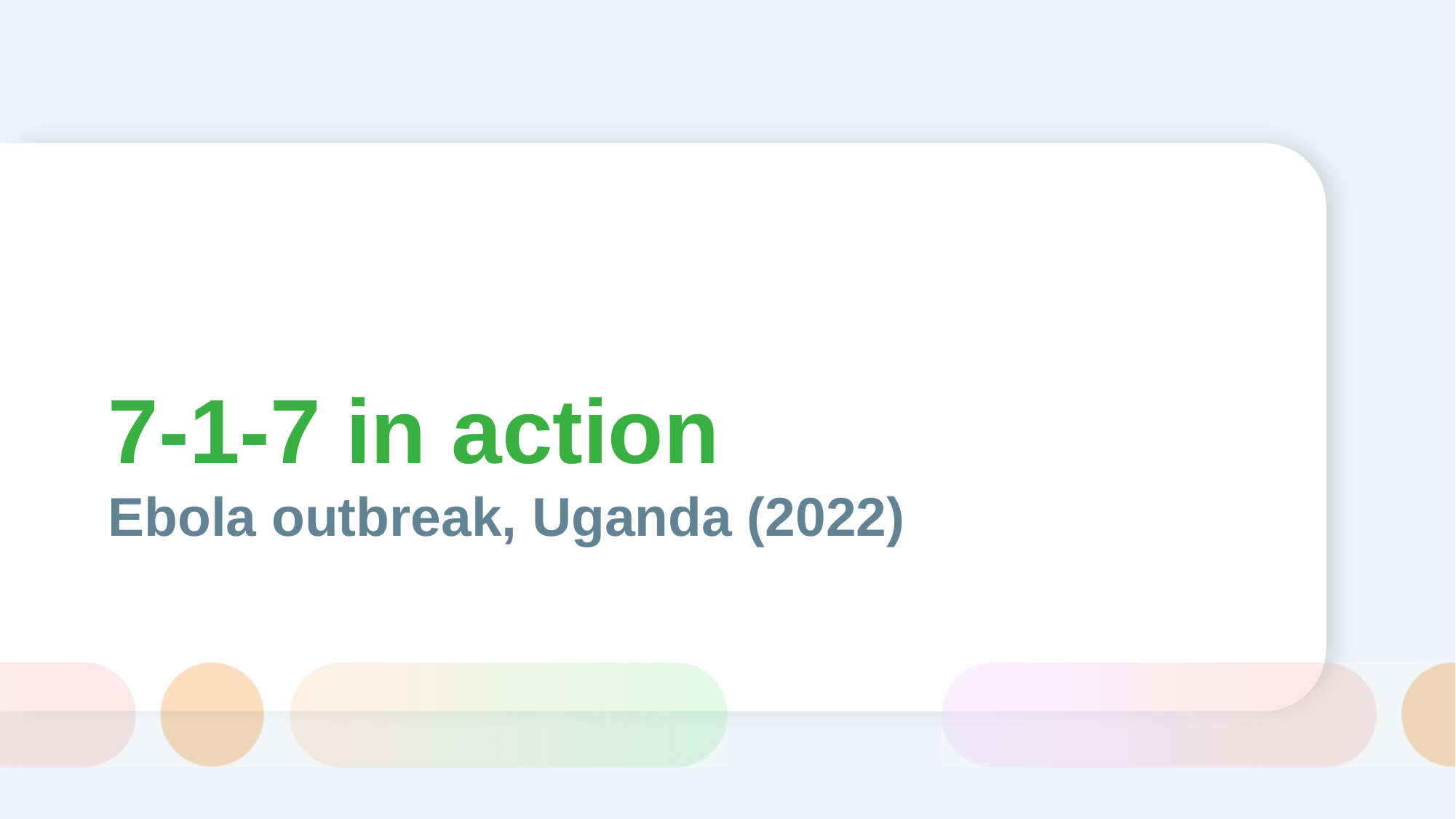

7-1-7 in action
Ebola outbreak, Uganda (2022)